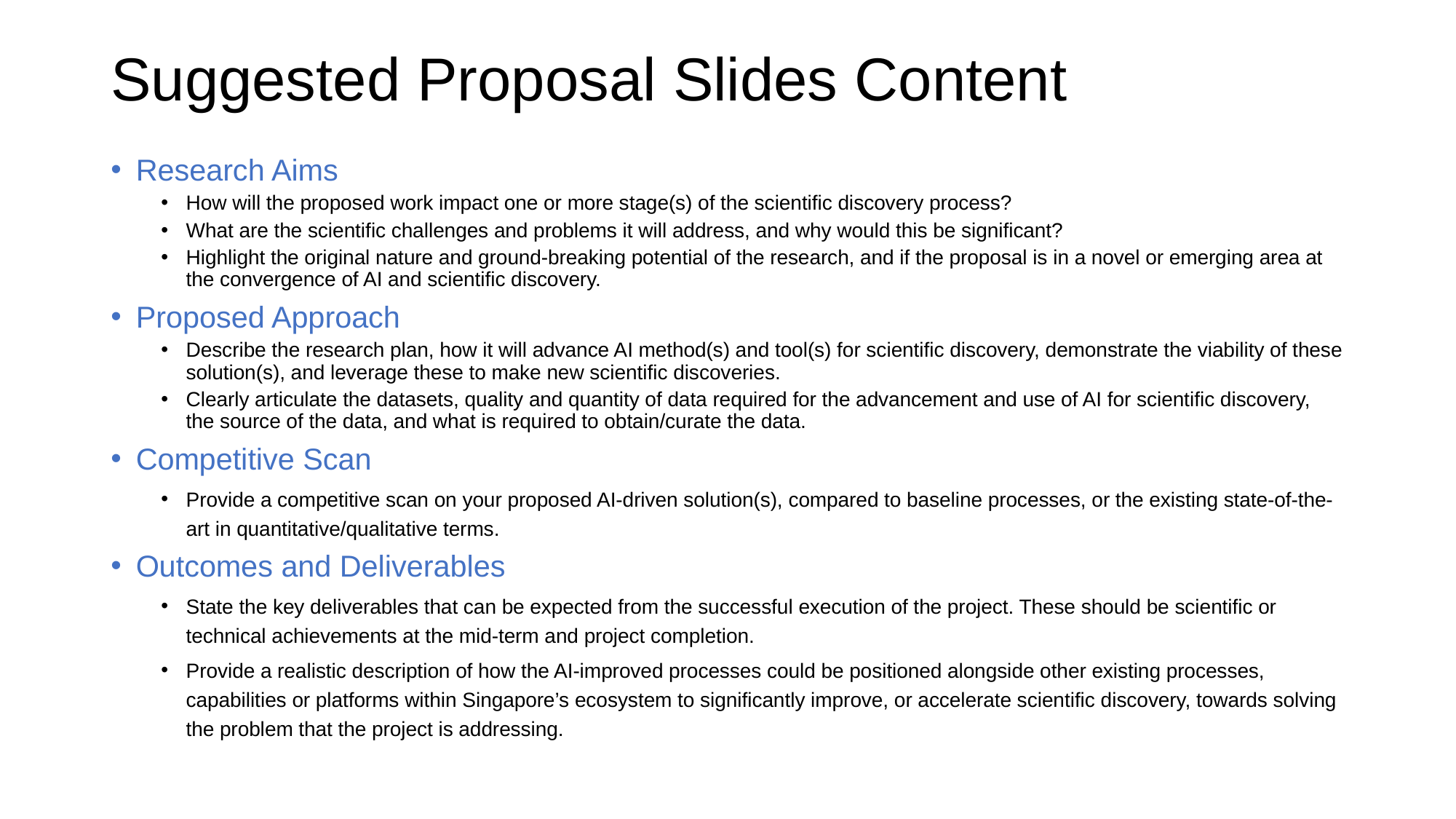

# Suggested Proposal Slides Content
Research Aims
How will the proposed work impact one or more stage(s) of the scientific discovery process?
What are the scientific challenges and problems it will address, and why would this be significant?
Highlight the original nature and ground-breaking potential of the research, and if the proposal is in a novel or emerging area at the convergence of AI and scientific discovery.
Proposed Approach
Describe the research plan, how it will advance AI method(s) and tool(s) for scientific discovery, demonstrate the viability of these solution(s), and leverage these to make new scientific discoveries.
Clearly articulate the datasets, quality and quantity of data required for the advancement and use of AI for scientific discovery, the source of the data, and what is required to obtain/curate the data.
Competitive Scan
Provide a competitive scan on your proposed AI-driven solution(s), compared to baseline processes, or the existing state-of-the-art in quantitative/qualitative terms.
Outcomes and Deliverables
State the key deliverables that can be expected from the successful execution of the project. These should be scientific or technical achievements at the mid-term and project completion.
Provide a realistic description of how the AI-improved processes could be positioned alongside other existing processes, capabilities or platforms within Singapore’s ecosystem to significantly improve, or accelerate scientific discovery, towards solving the problem that the project is addressing.